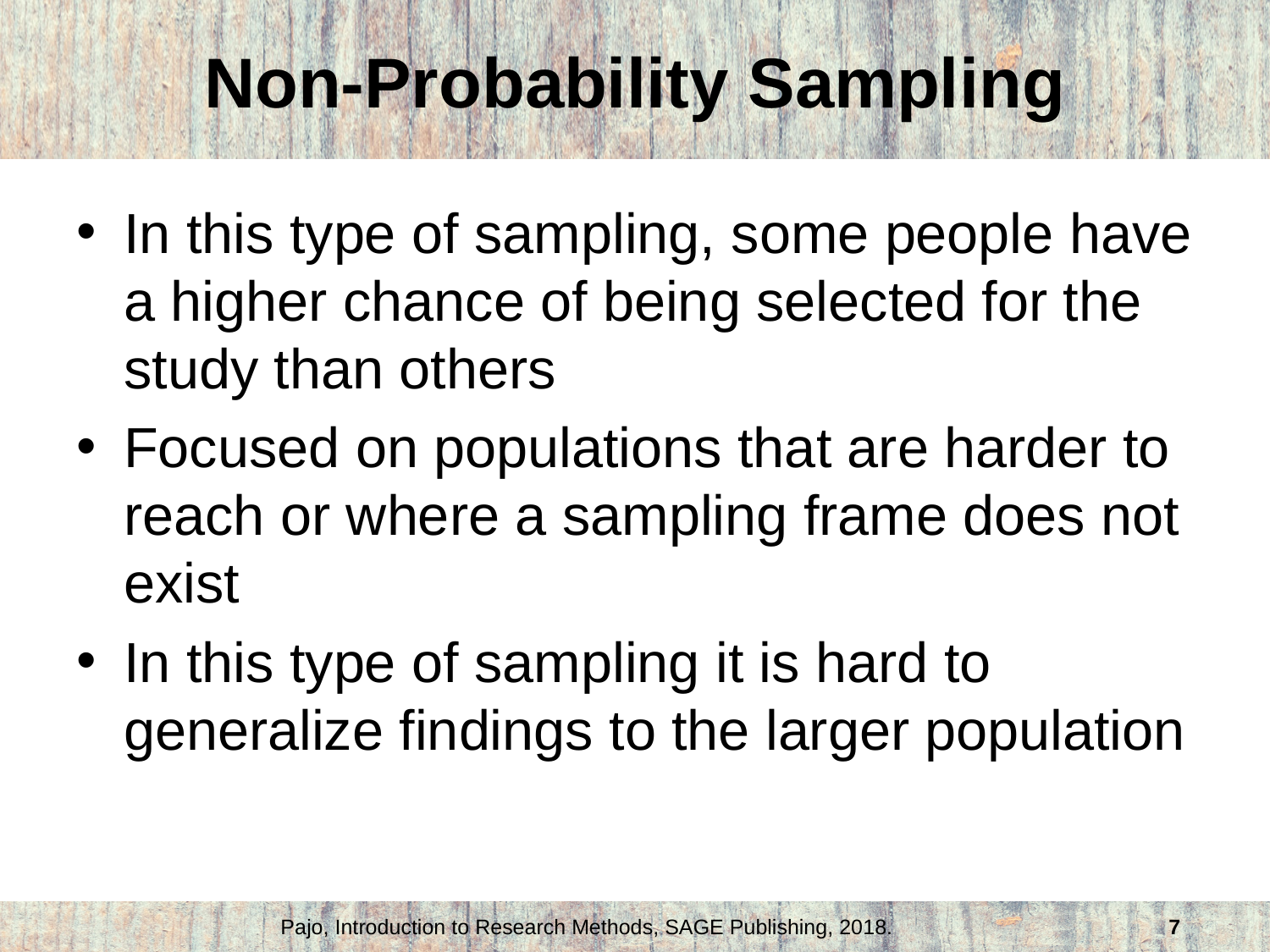

# Non-Probability Sampling
In this type of sampling, some people have a higher chance of being selected for the study than others
Focused on populations that are harder to reach or where a sampling frame does not exist
In this type of sampling it is hard to generalize findings to the larger population
Pajo, Introduction to Research Methods, SAGE Publishing, 2018.
7